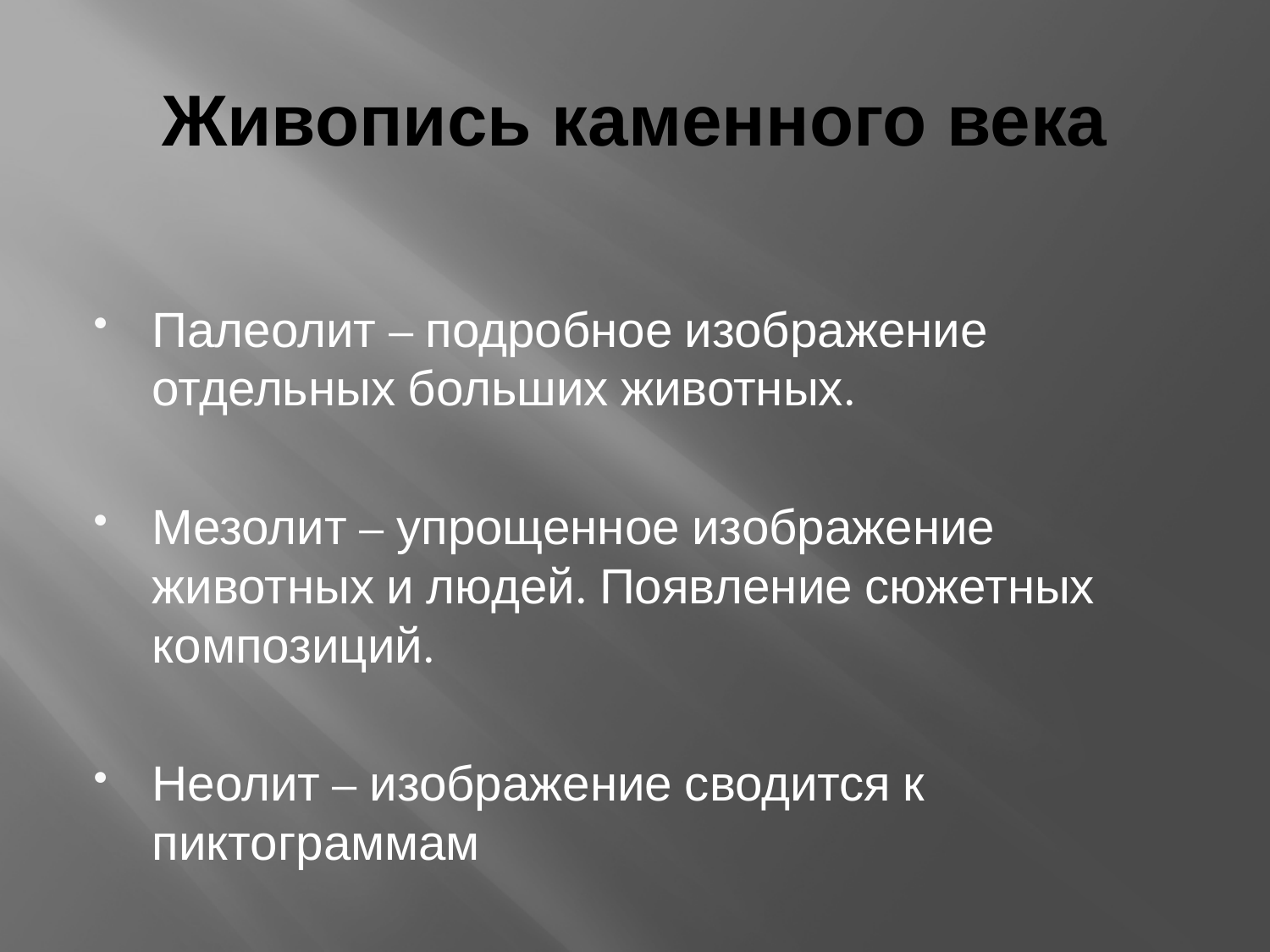

# Живопись каменного века

Палеолит – подробное изображение отдельных больших животных.

Мезолит – упрощенное изображение животных и людей. Появление сюжетных композиций.

Неолит – изображение сводится к пиктограммам